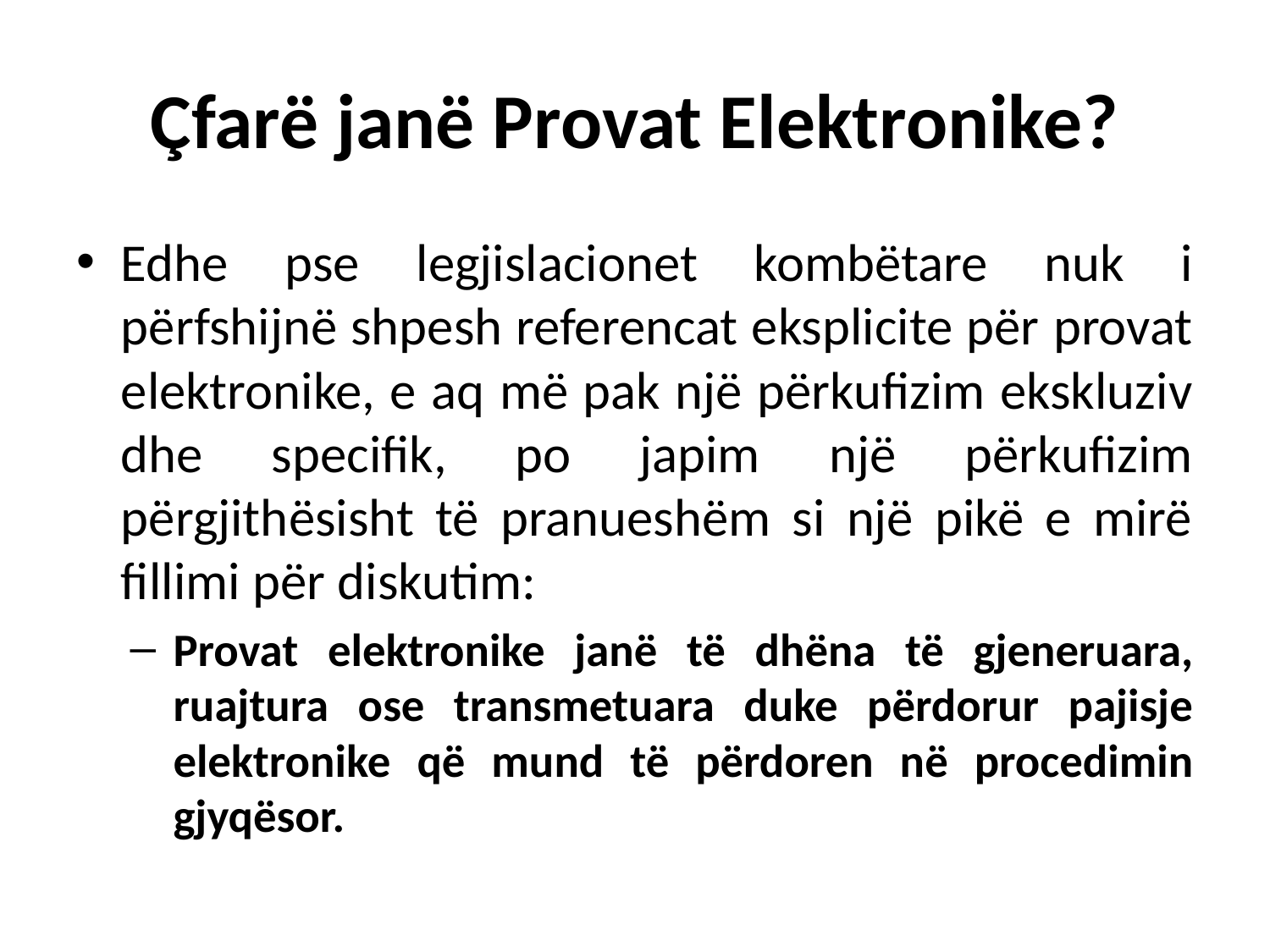

# Çfarë janë Provat Elektronike?
Edhe pse legjislacionet kombëtare nuk i përfshijnë shpesh referencat eksplicite për provat elektronike, e aq më pak një përkufizim ekskluziv dhe specifik, po japim një përkufizim përgjithësisht të pranueshëm si një pikë e mirë fillimi për diskutim:
Provat elektronike janë të dhëna të gjeneruara, ruajtura ose transmetuara duke përdorur pajisje elektronike që mund të përdoren në procedimin gjyqësor.